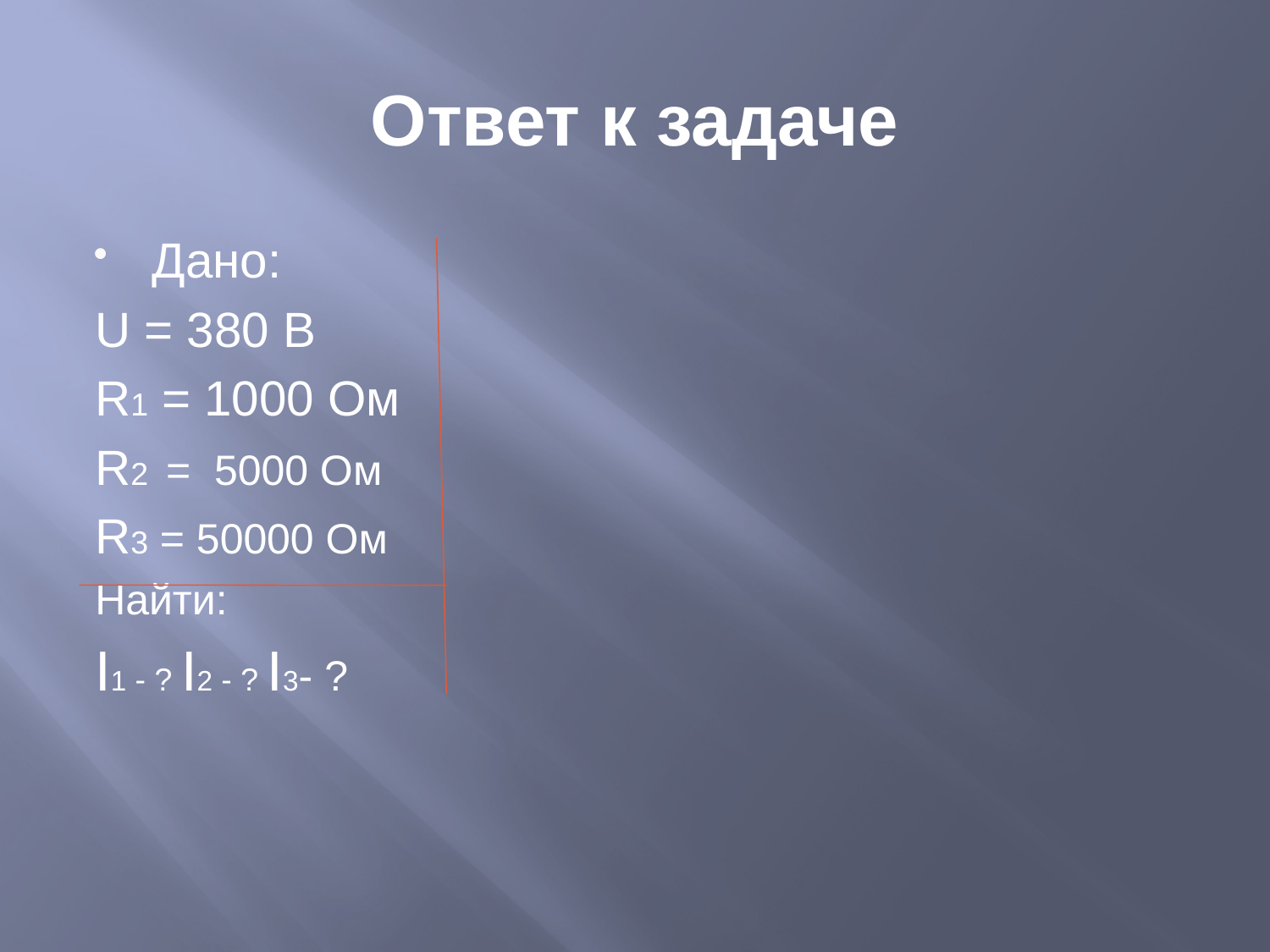

# Ответ к задаче
Дано:
U = 380 B
R1 = 1000 Ом
R2  =  5000 Ом
R3 = 50000 Ом
Найти:
I1 - ? I2 - ? I3- ?